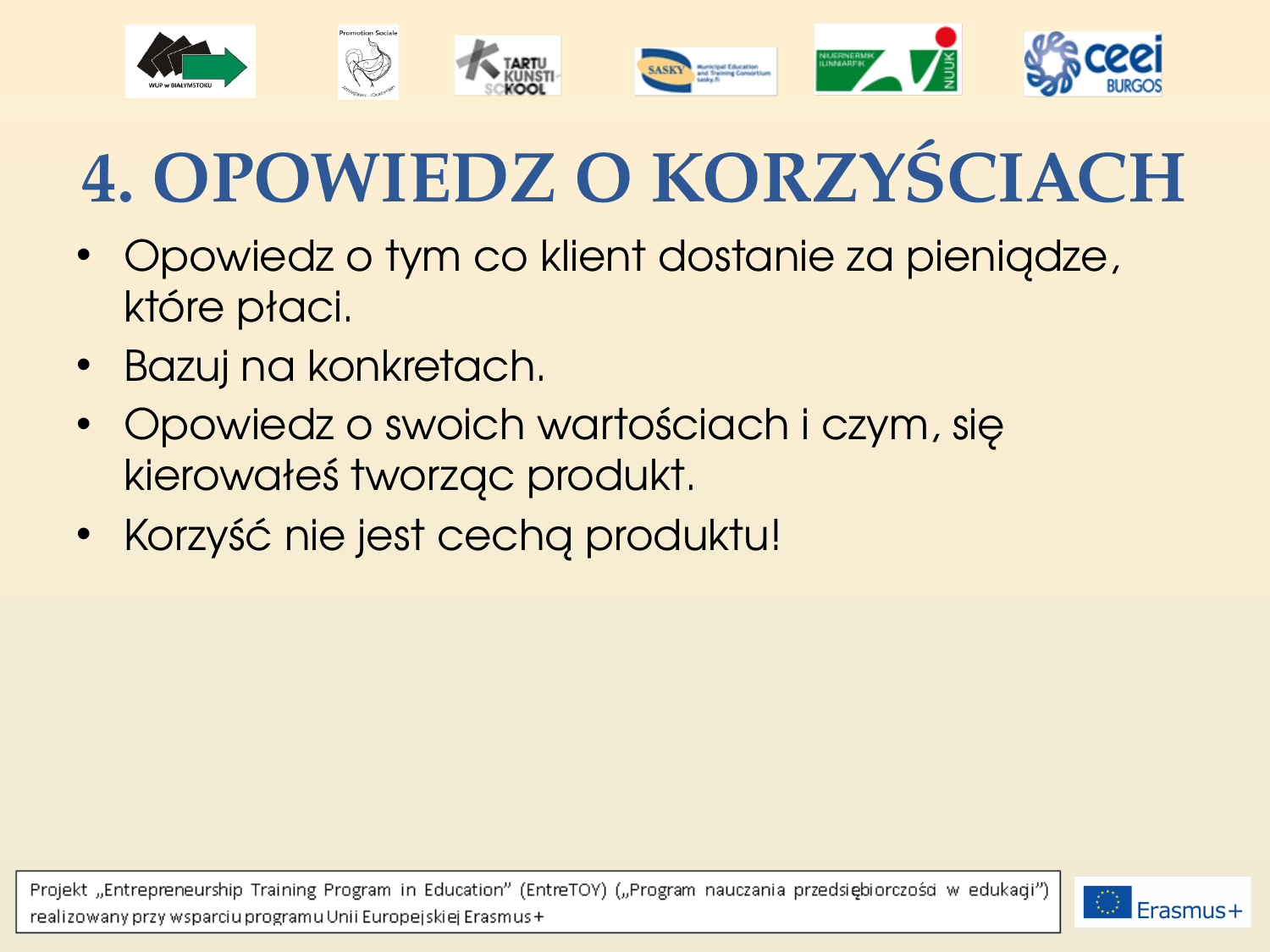

# 4. OPOWIEDZ O KORZYŚCIACH
Opowiedz o tym co klient dostanie za pieniądze, które płaci.
Bazuj na konkretach.
Opowiedz o swoich wartościach i czym, się kierowałeś tworząc produkt.
Korzyść nie jest cechą produktu!